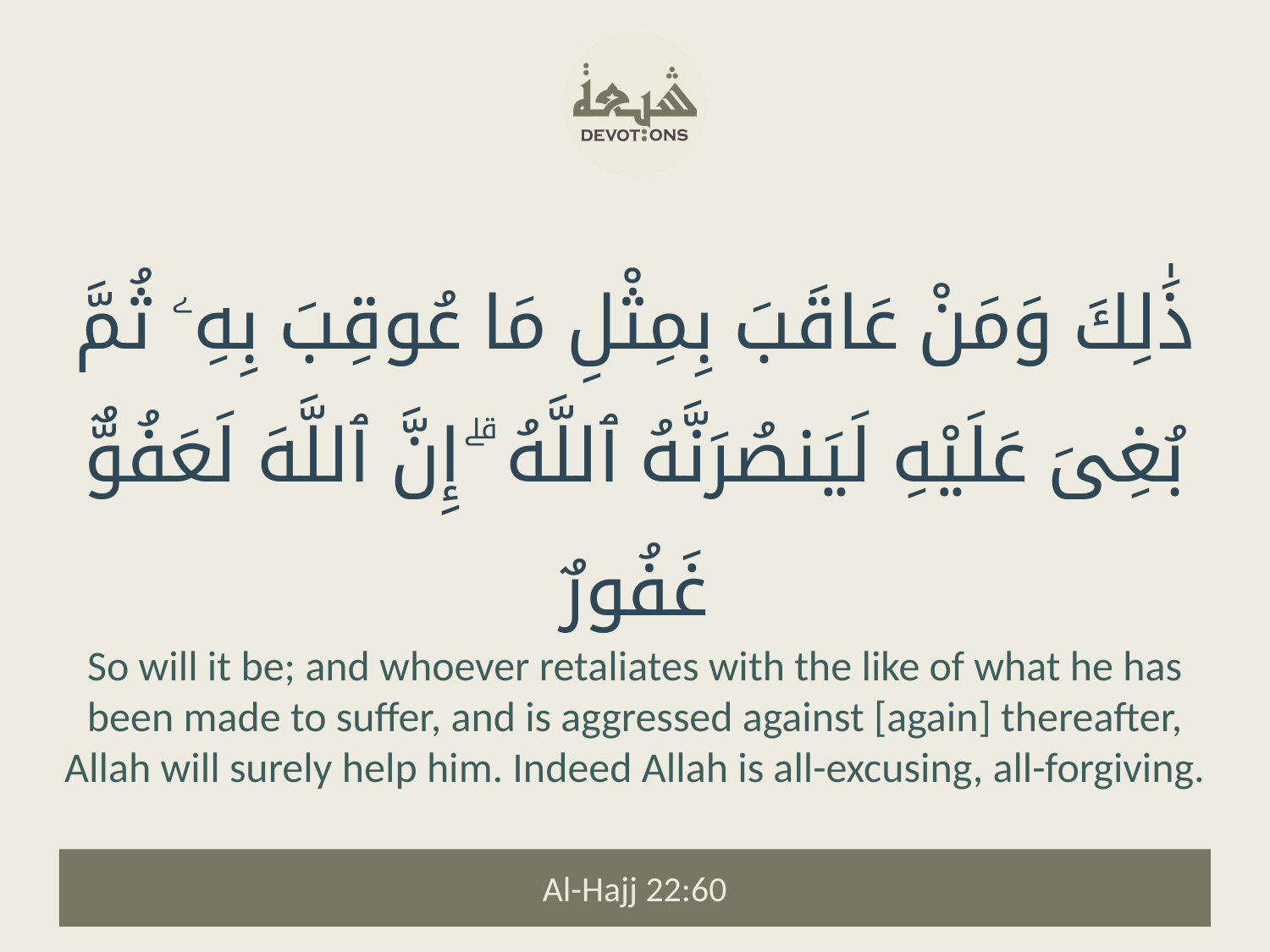

ذَٰلِكَ وَمَنْ عَاقَبَ بِمِثْلِ مَا عُوقِبَ بِهِۦ ثُمَّ بُغِىَ عَلَيْهِ لَيَنصُرَنَّهُ ٱللَّهُ ۗ إِنَّ ٱللَّهَ لَعَفُوٌّ غَفُورٌ
So will it be; and whoever retaliates with the like of what he has been made to suffer, and is aggressed against [again] thereafter, Allah will surely help him. Indeed Allah is all-excusing, all-forgiving.
Al-Hajj 22:60